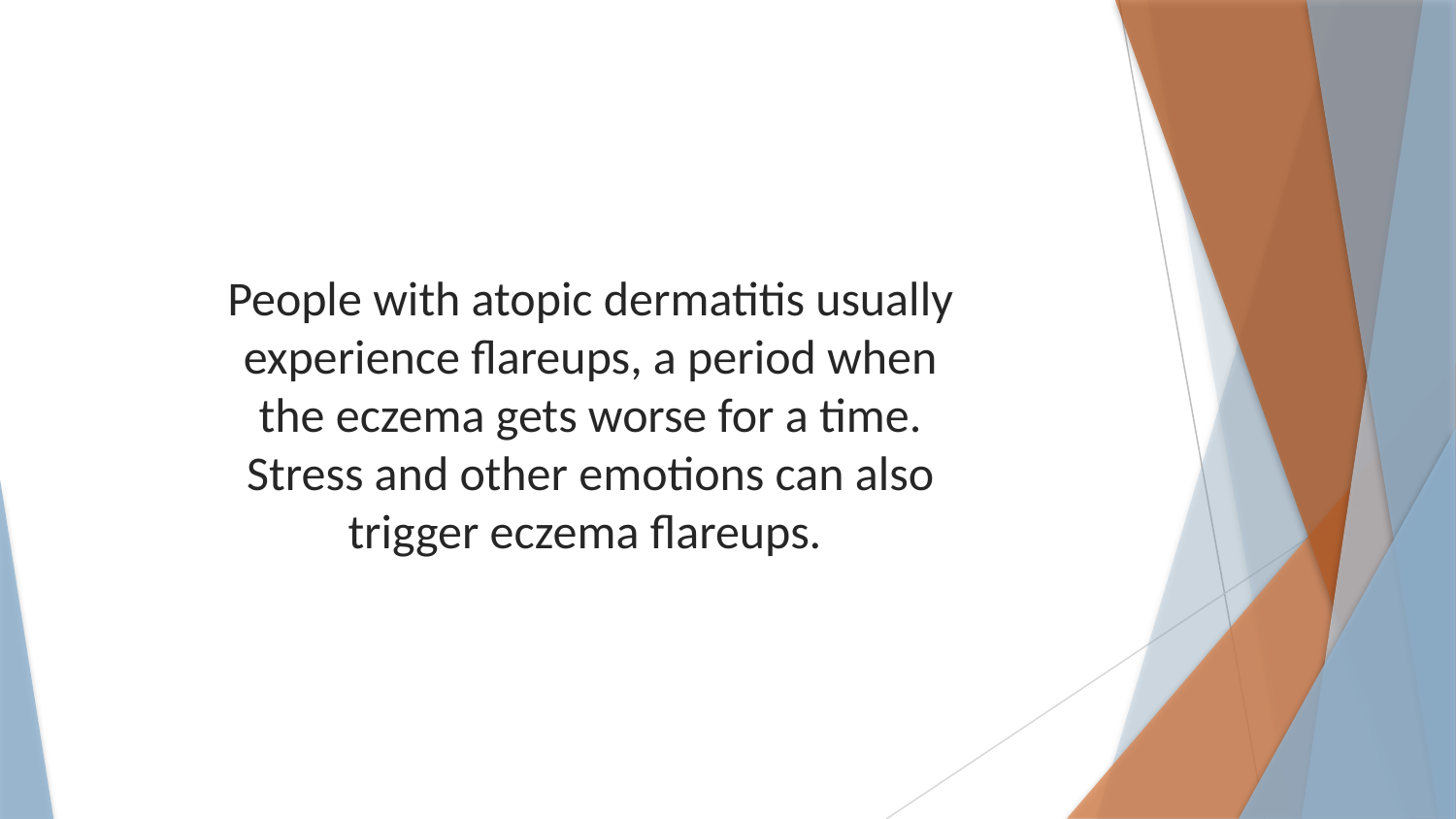

People with atopic dermatitis usually experience flareups, a period when the eczema gets worse for a time. Stress and other emotions can also trigger eczema flareups.